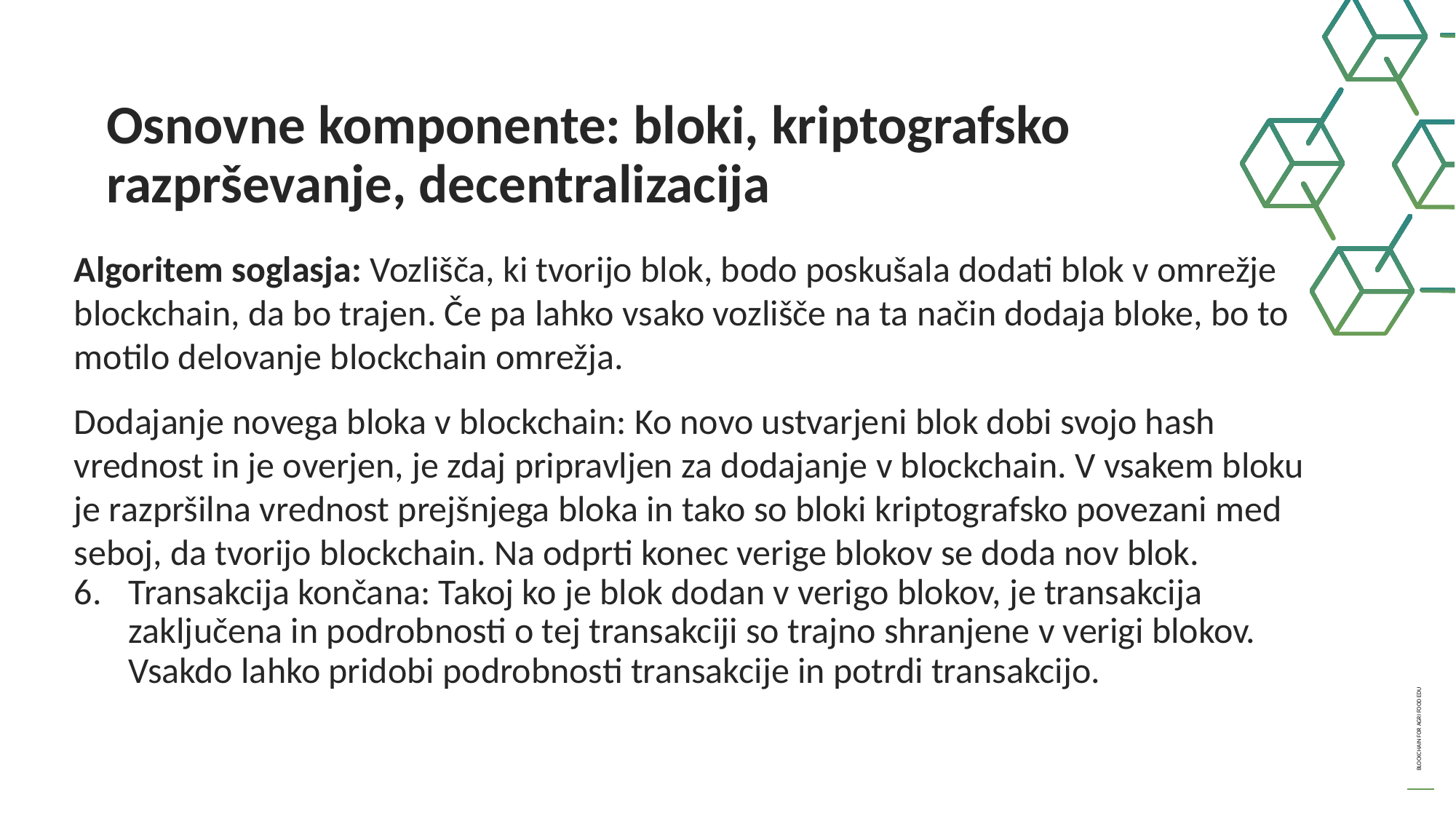

Osnovne komponente: bloki, kriptografsko razprševanje, decentralizacija
Algoritem soglasja: Vozlišča, ki tvorijo blok, bodo poskušala dodati blok v omrežje blockchain, da bo trajen. Če pa lahko vsako vozlišče na ta način dodaja bloke, bo to motilo delovanje blockchain omrežja.
Dodajanje novega bloka v blockchain: Ko novo ustvarjeni blok dobi svojo hash vrednost in je overjen, je zdaj pripravljen za dodajanje v blockchain. V vsakem bloku je razpršilna vrednost prejšnjega bloka in tako so bloki kriptografsko povezani med seboj, da tvorijo blockchain. Na odprti konec verige blokov se doda nov blok.
Transakcija končana: Takoj ko je blok dodan v verigo blokov, je transakcija zaključena in podrobnosti o tej transakciji so trajno shranjene v verigi blokov. Vsakdo lahko pridobi podrobnosti transakcije in potrdi transakcijo.